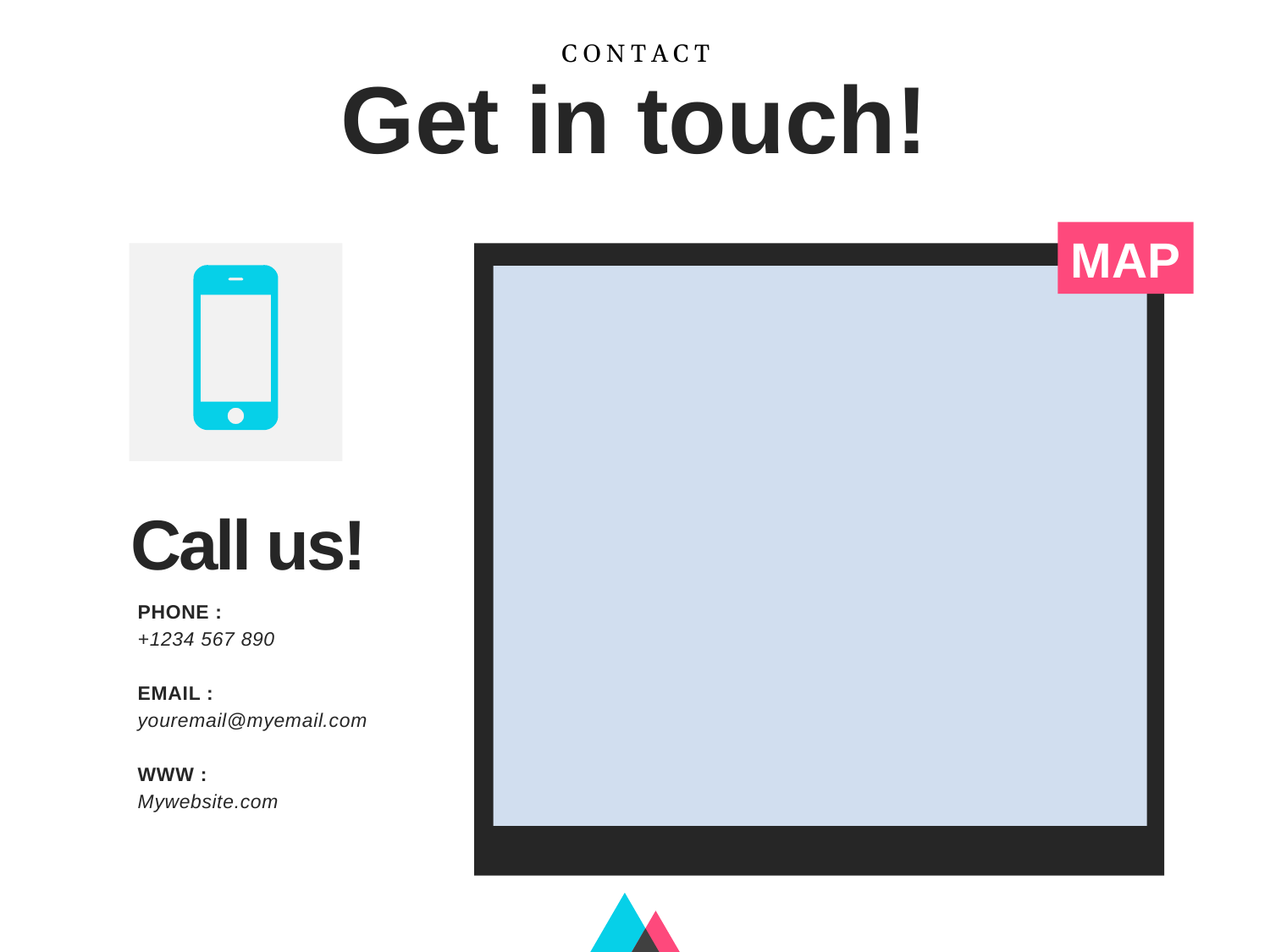

CONTACT
Get in touch!
MAP

Call us!

PHONE :
+1234 567 890

EMAIL :
youremail@myemail.com

WWW :
Mywebsite.com